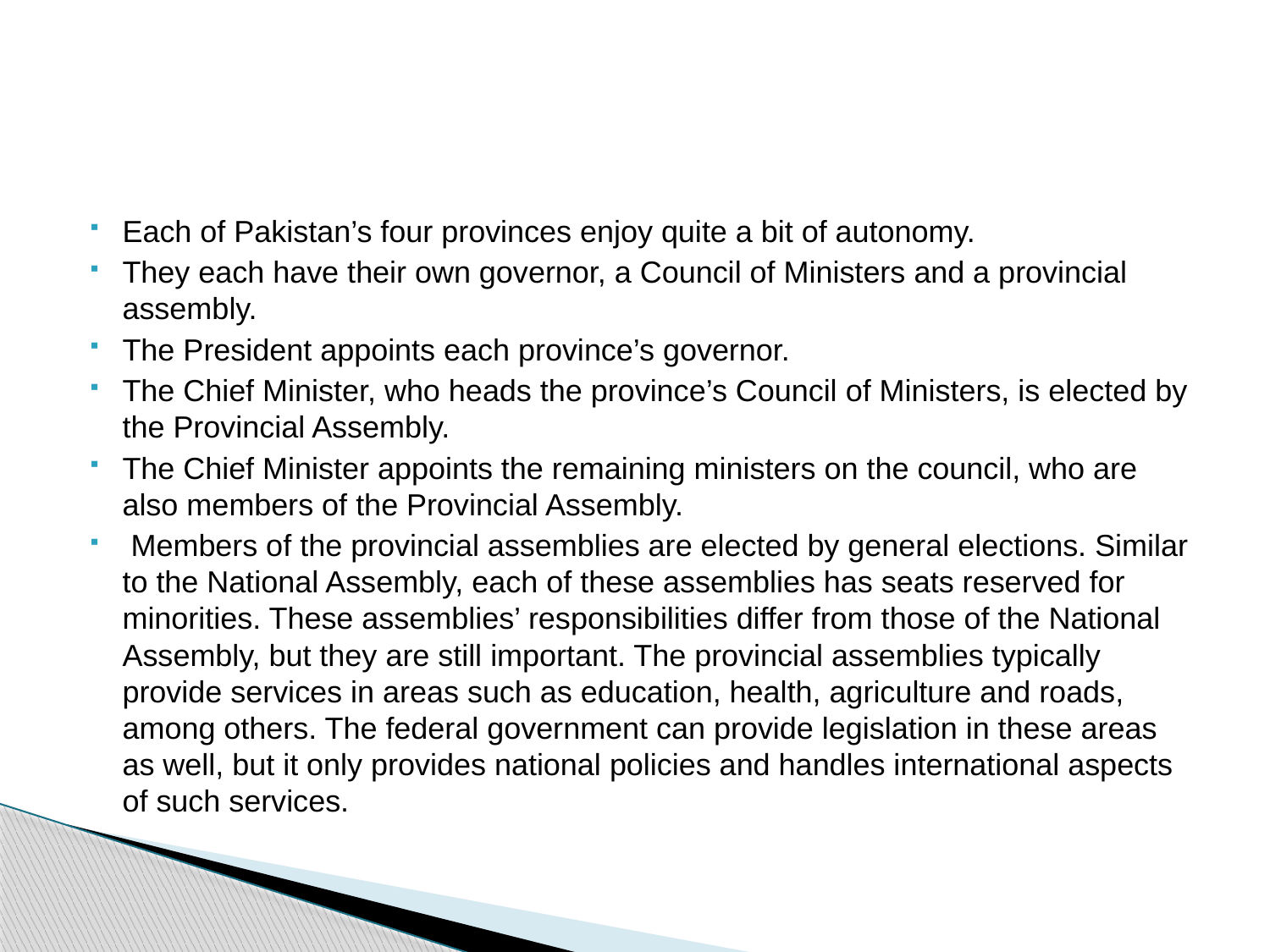

#
Each of Pakistan’s four provinces enjoy quite a bit of autonomy.
They each have their own governor, a Council of Ministers and a provincial assembly.
The President appoints each province’s governor.
The Chief Minister, who heads the province’s Council of Ministers, is elected by the Provincial Assembly.
The Chief Minister appoints the remaining ministers on the council, who are also members of the Provincial Assembly.
 Members of the provincial assemblies are elected by general elections. Similar to the National Assembly, each of these assemblies has seats reserved for minorities. These assemblies’ responsibilities differ from those of the National Assembly, but they are still important. The provincial assemblies typically provide services in areas such as education, health, agriculture and roads, among others. The federal government can provide legislation in these areas as well, but it only provides national policies and handles international aspects of such services.